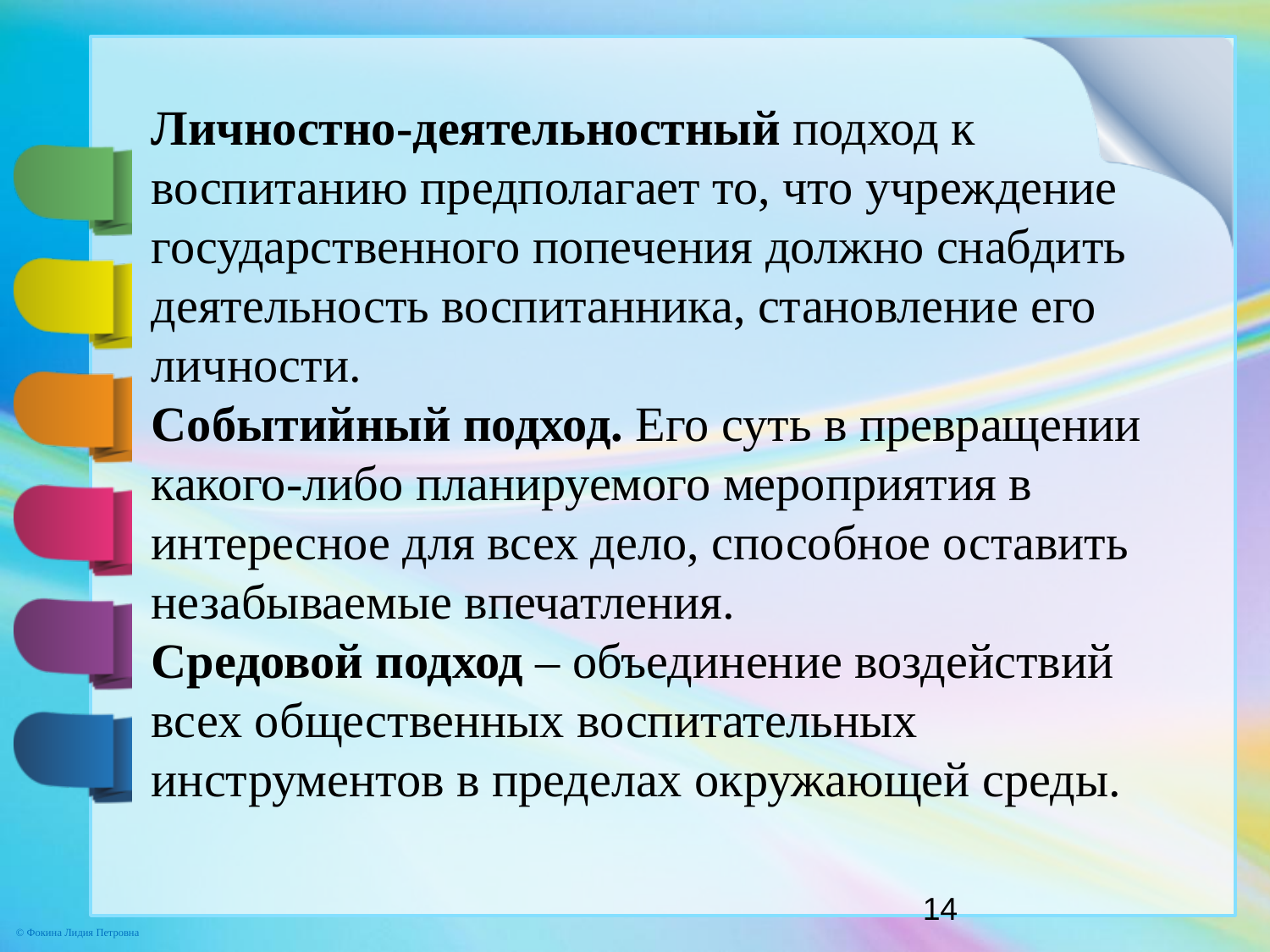

# Личностно-деятельностный подход к воспитанию предполагает то, что учреждение государственного попечения должно снабдить деятельность воспитанника, становление его личности. Событийный подход. Его суть в превращении какого-либо планируемого мероприятия в интересное для всех дело, способное оставить незабываемые впечатления. Средовой подход – объединение воздействий всех общественных воспитательных инструментов в пределах окружающей среды.

14